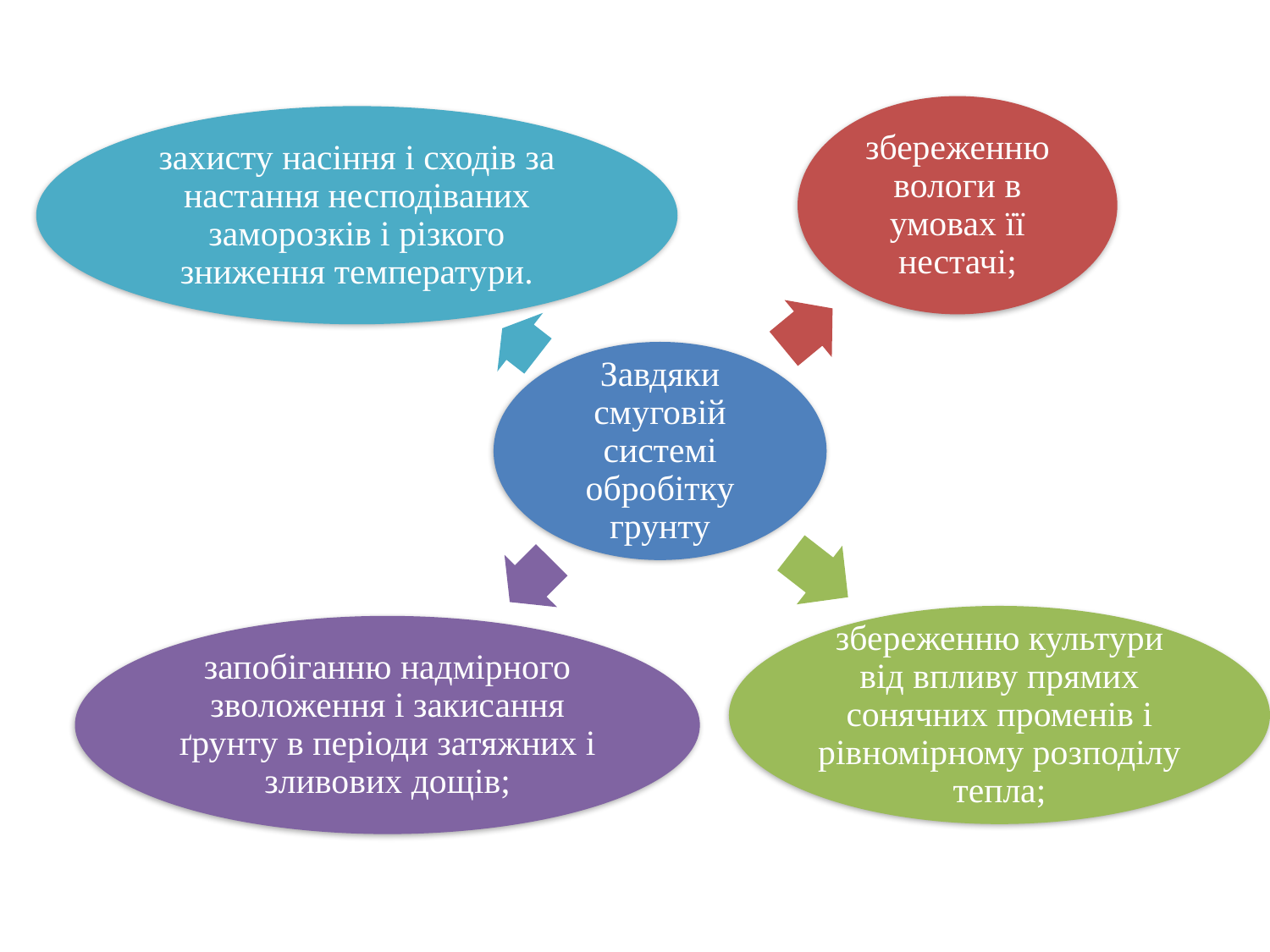

Завдяки смуговій системі обробітку грунту

збереженню вологи в умовах її нестачі;

збереженню культури від впливу прямих сонячних променів і рівномірному розподілу тепла;

запобіганню надмірного зволоження і закисання ґрунту в періоди затяжних і зливових дощів;

захисту насіння і сходів за настання несподіваних заморозків і різкого зниження температури.